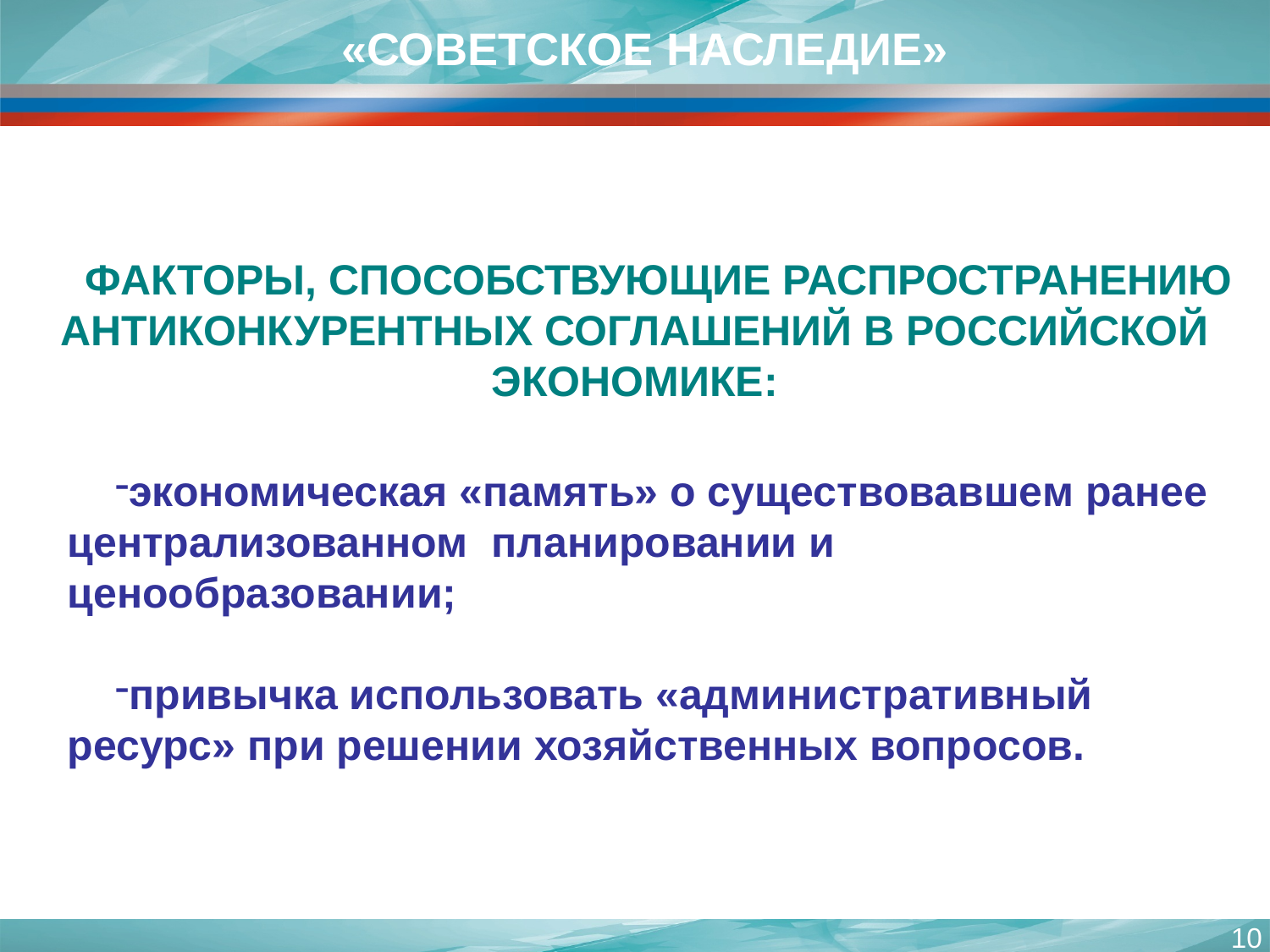

«СОВЕТСКОЕ НАСЛЕДИЕ»
ФАКТОРЫ, СПОСОБСТВУЮЩИЕ РАСПРОСТРАНЕНИЮ АНТИКОНКУРЕНТНЫХ СОГЛАШЕНИЙ В РОССИЙСКОЙ ЭКОНОМИКЕ:

экономическая «память» о существовавшем ранее централизованном  планировании и ценообразовании;

привычка использовать «административный ресурс» при решении хозяйственных вопросов.
10